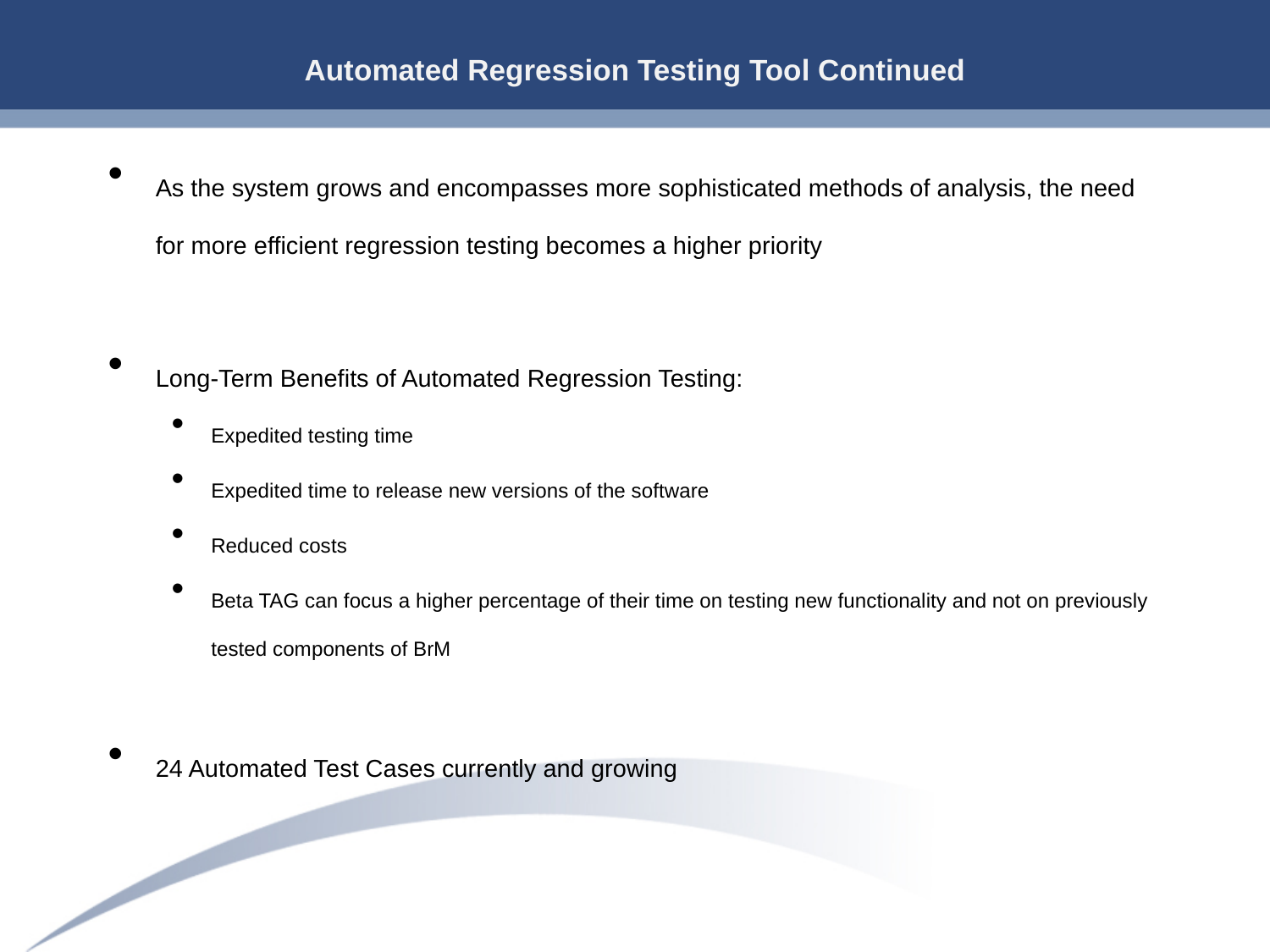

Automated Regression Testing Tool Continued

As the system grows and encompasses more sophisticated methods of analysis, the need for more efficient regression testing becomes a higher priority

Long-Term Benefits of Automated Regression Testing:
Expedited testing time
Expedited time to release new versions of the software
Reduced costs
Beta TAG can focus a higher percentage of their time on testing new functionality and not on previously tested components of BrM

24 Automated Test Cases currently and growing